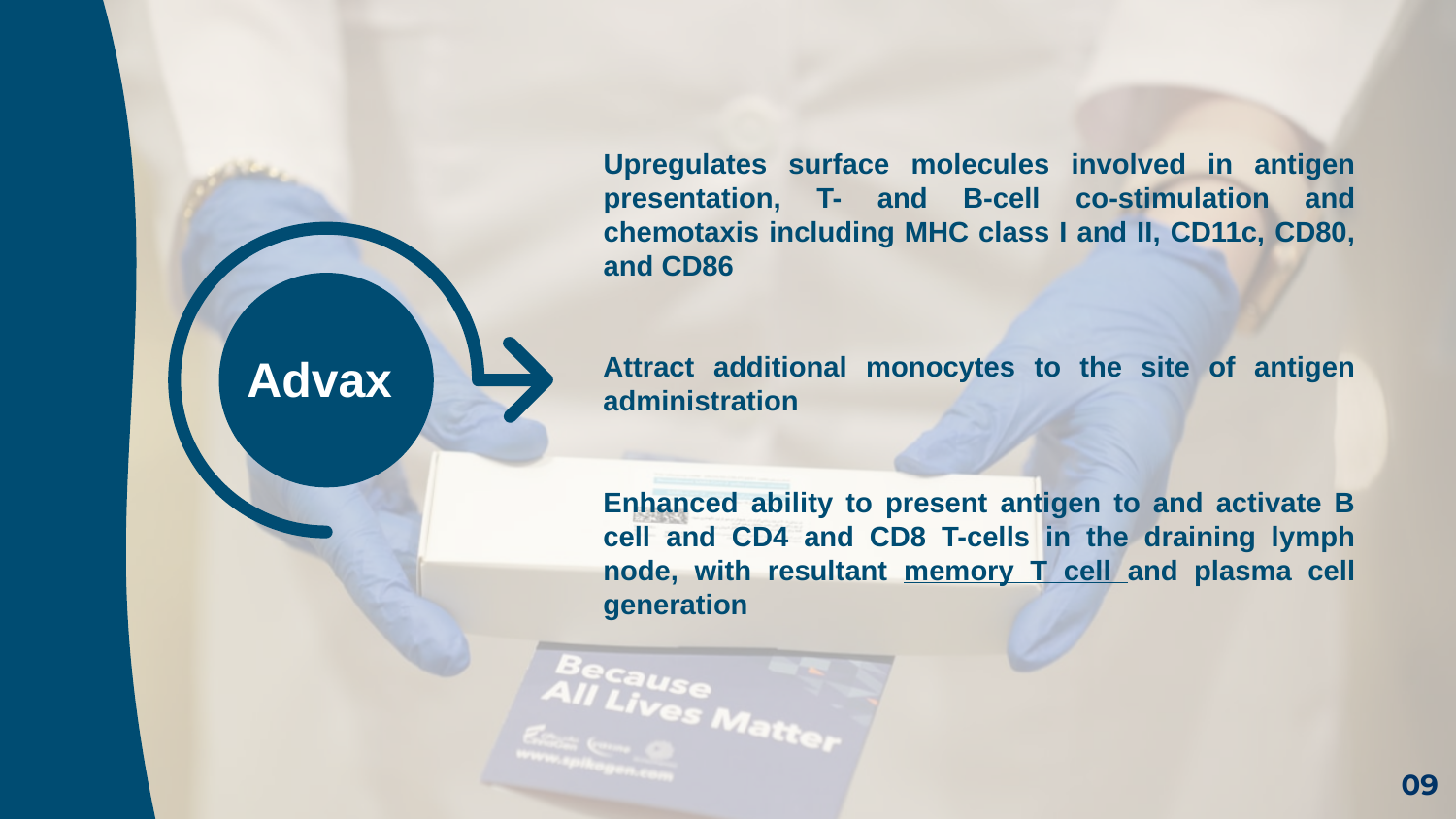

Upregulates surface molecules involved in antigen presentation, T- and B-cell co-stimulation and chemotaxis including MHC class I and II, CD11c, CD80, and CD86

Advax
Attract additional monocytes to the site of antigen administration
Enhanced ability to present antigen to and activate B cell and CD4 and CD8 T-cells in the draining lymph node, with resultant memory T cell and plasma cell generation
09